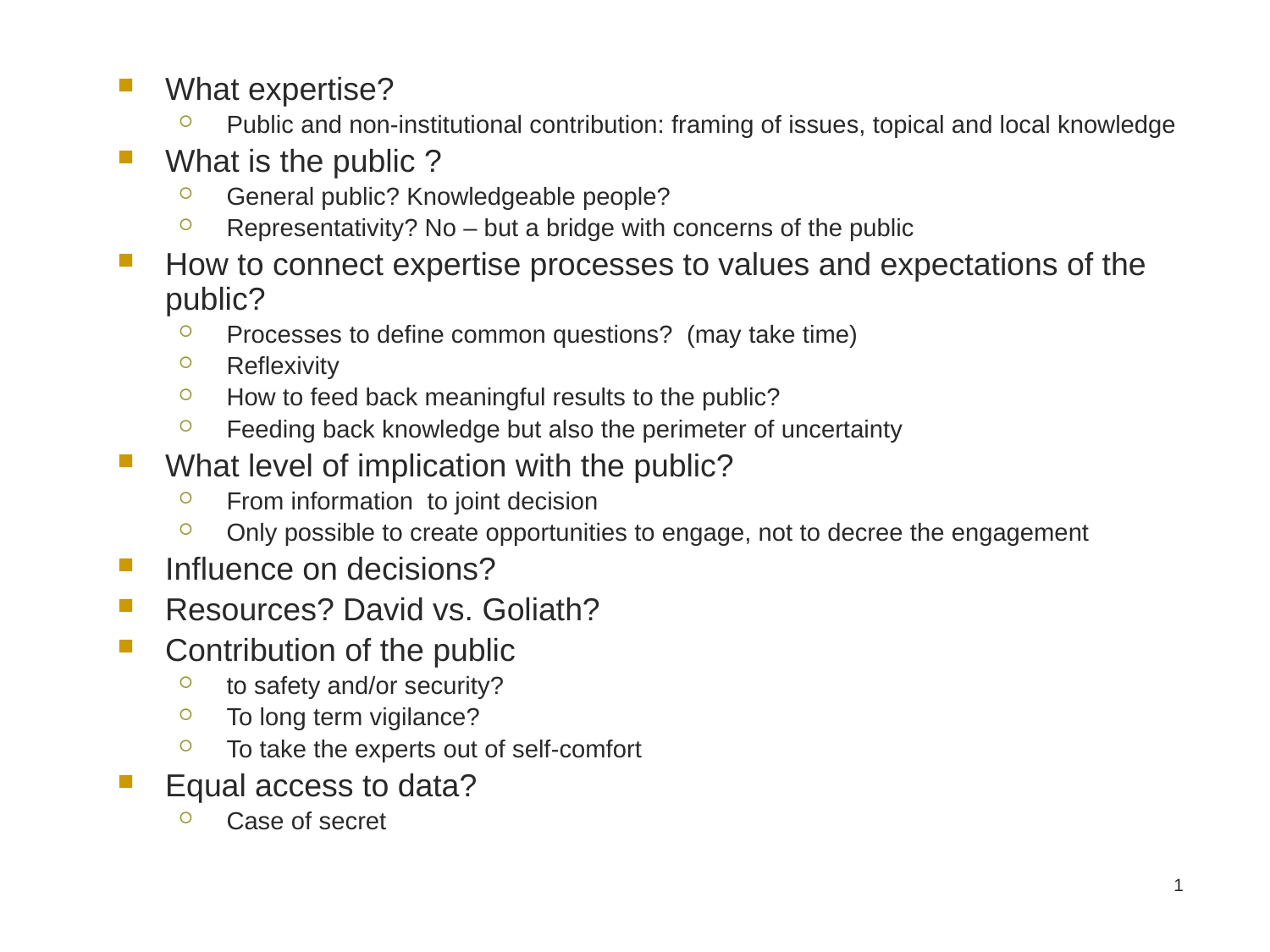

What expertise?
Public and non-institutional contribution: framing of issues, topical and local knowledge
What is the public ?
General public? Knowledgeable people?
Representativity? No – but a bridge with concerns of the public
How to connect expertise processes to values and expectations of the public?
Processes to define common questions?  (may take time)
Reflexivity
How to feed back meaningful results to the public?
Feeding back knowledge but also the perimeter of uncertainty
What level of implication with the public?
From information  to joint decision
Only possible to create opportunities to engage, not to decree the engagement
Influence on decisions?
Resources? David vs. Goliath?
Contribution of the public
to safety and/or security?
To long term vigilance?
To take the experts out of self-comfort
Equal access to data?
Case of secret

1